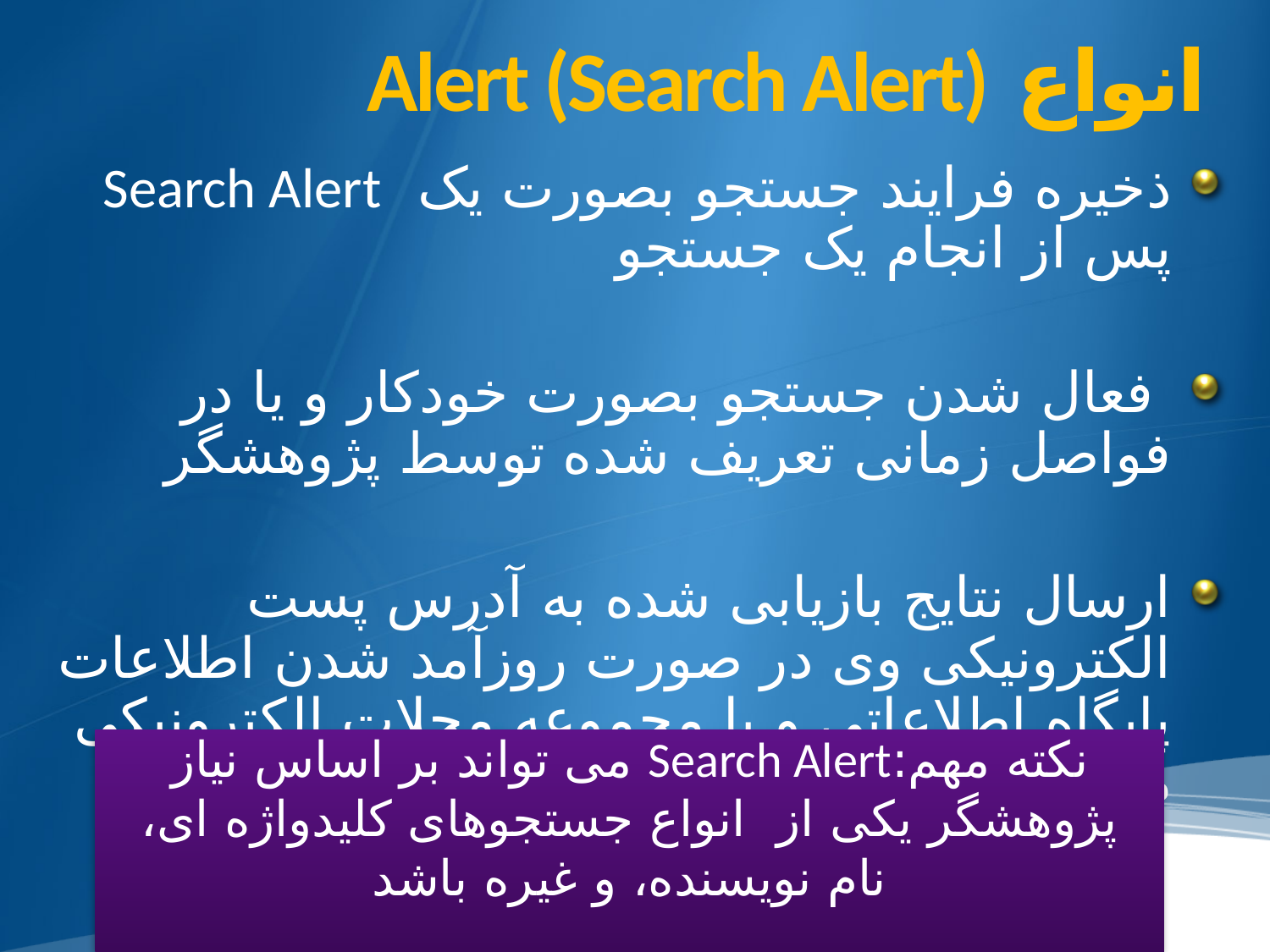

# انواع Alert (Search Alert)
ذخیره فرایند جستجو بصورت یک  Search Alert پس از انجام یک جستجو

 فعال شدن جستجو بصورت خودکار و یا در فواصل زمانی تعریف شده توسط پژوهشگر

ارسال نتایج بازیابی شده به آدرس پست الکترونیکی وی در صورت روزآمد شدن اطلاعات پایگاه اطلاعاتی و یا مجموعه مجلات الکترونیکی مورد نظر

نکته مهم:Search Alert می تواند بر اساس نیاز پژوهشگر یکی از  انواع جستجوهای کلیدواژه ای، نام نویسنده، و غیره باشد